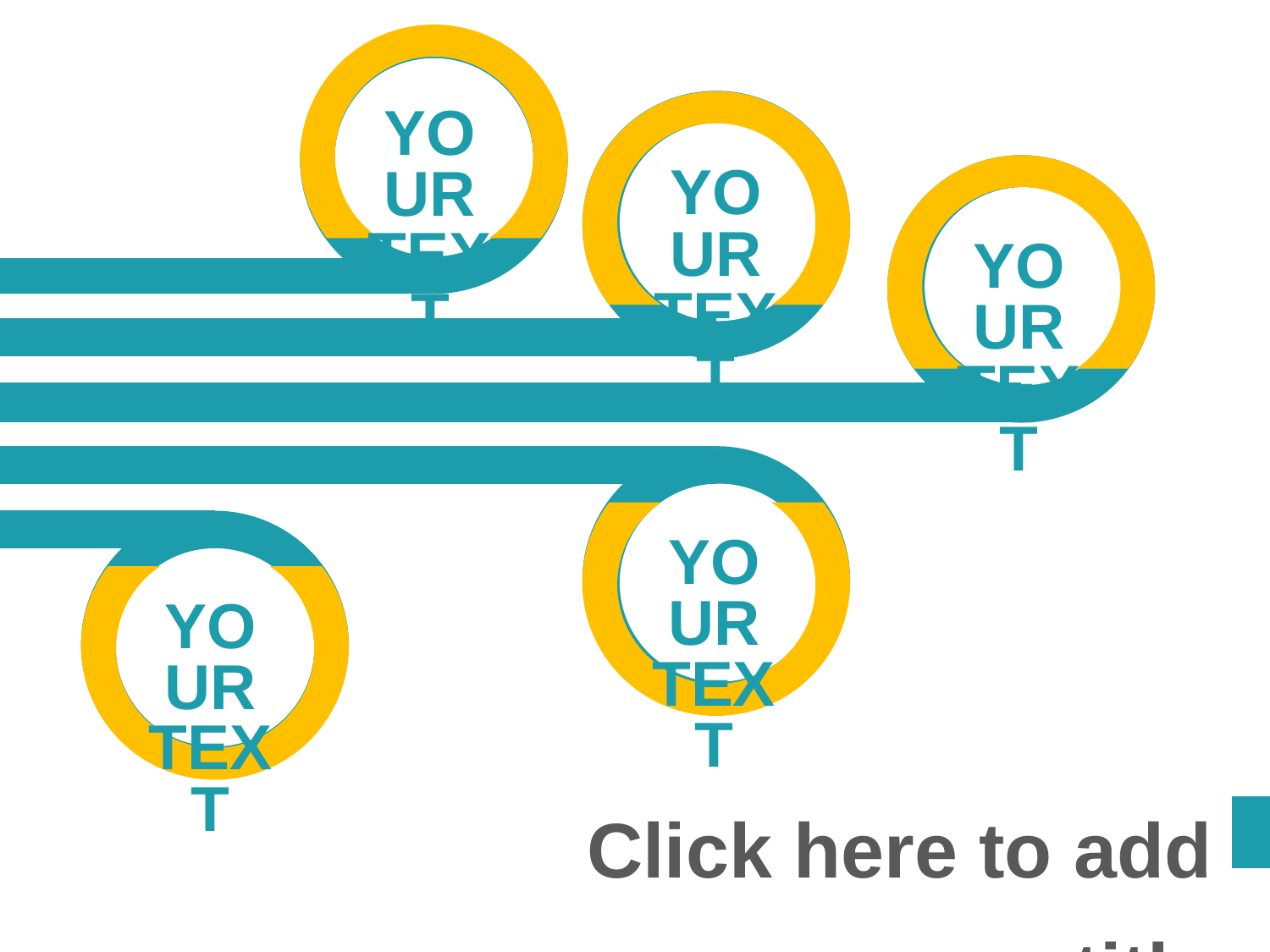

YOUR TEXT

YOUR TEXT

YOUR TEXT

YOUR TEXT

YOUR TEXT
Click here to add your title